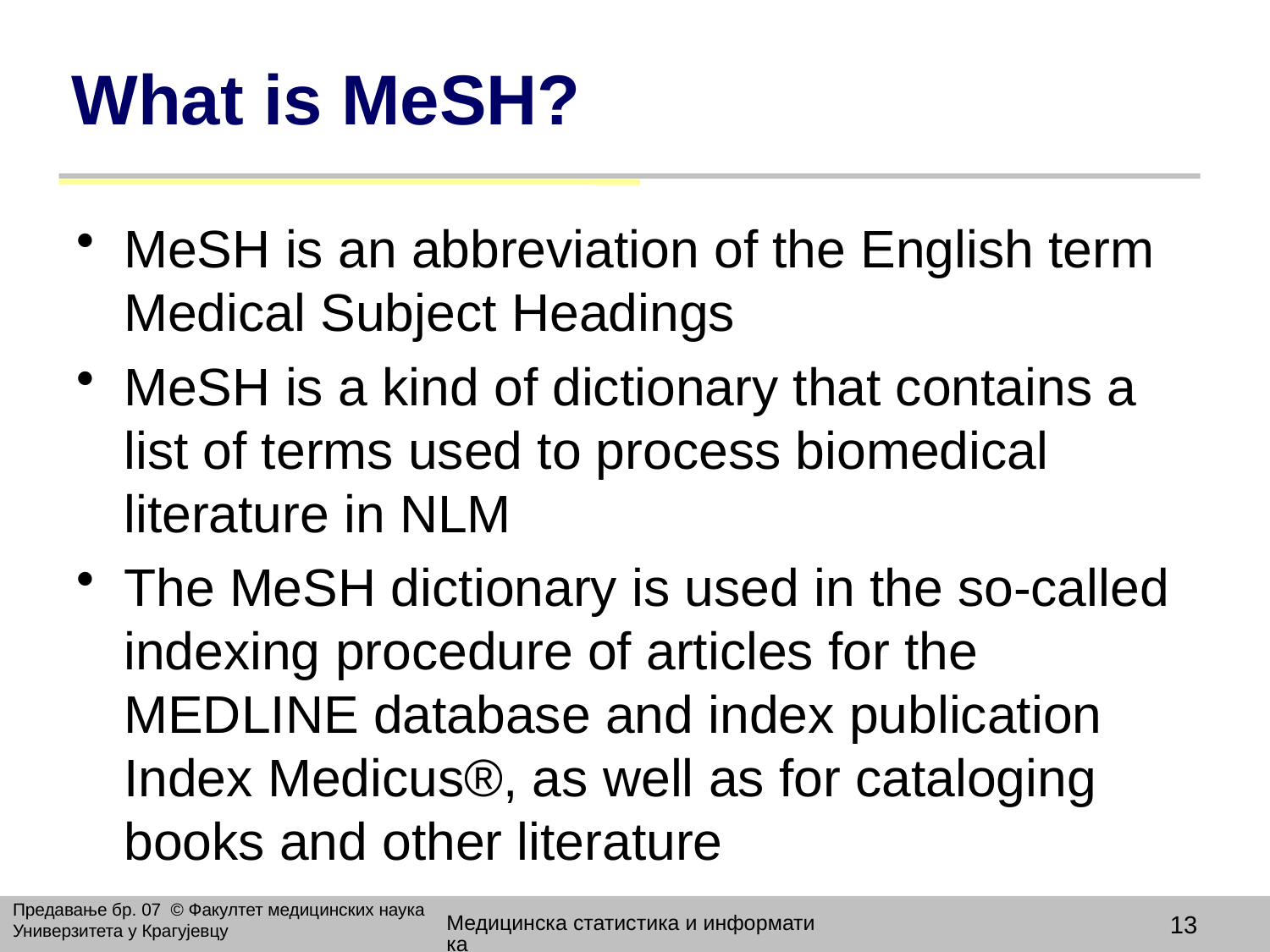

# What is MeSH?
MeSH is an abbreviation of the English term Medical Subject Headings
MeSH is a kind of dictionary that contains a list of terms used to process biomedical literature in NLM
The MeSH dictionary is used in the so-called indexing procedure of articles for the MEDLINE database and index publication Index Medicus®, as well as for cataloging books and other literature
Предавање бр. 07  © Факултет медицинских наука Универзитета у Крагујевцу
Медицинска статистика и информатика
13